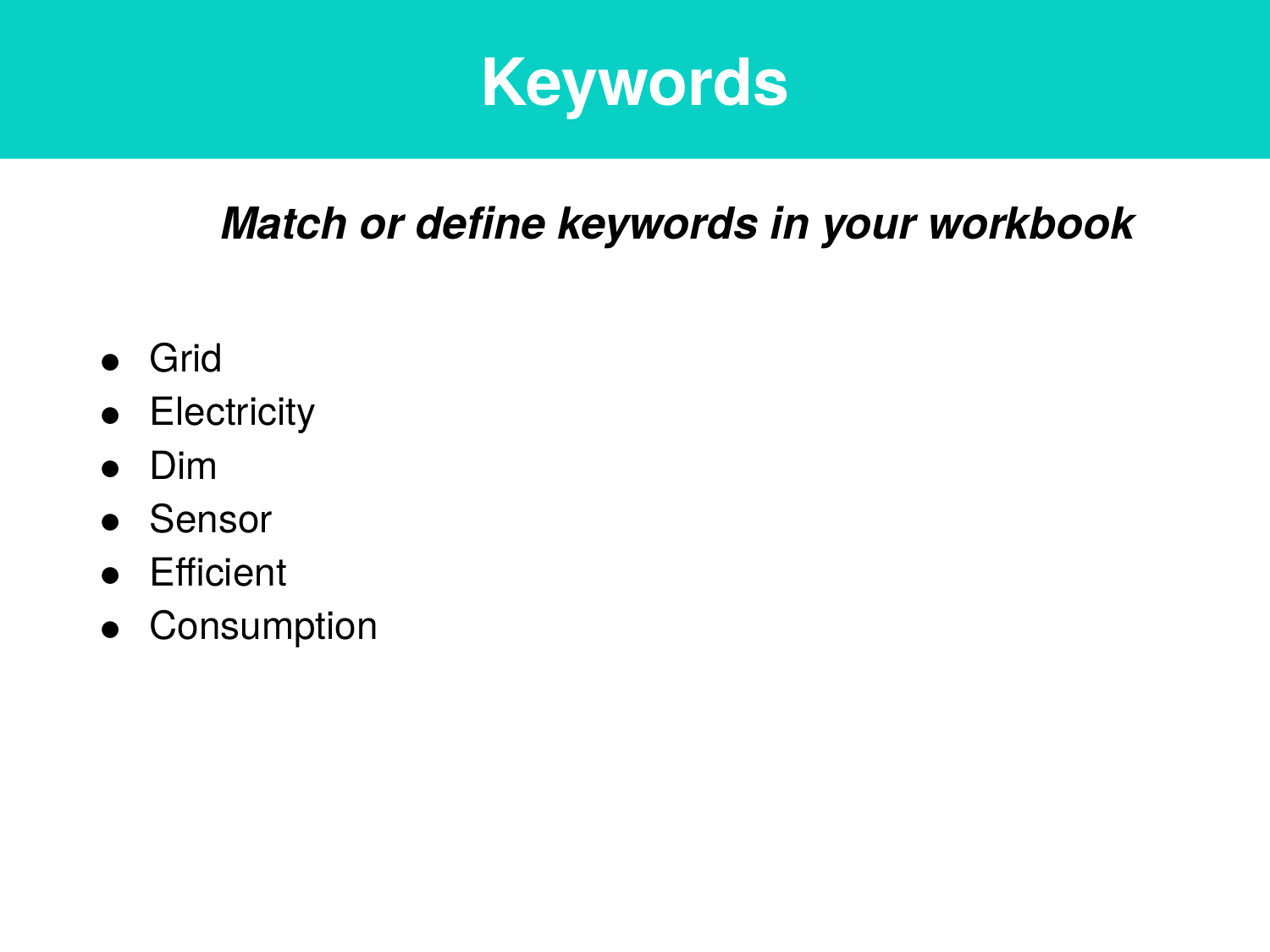

Keywords
Match or define keywords in your workbook

Grid
Electricity
Dim
Sensor
Efficient
Consumption